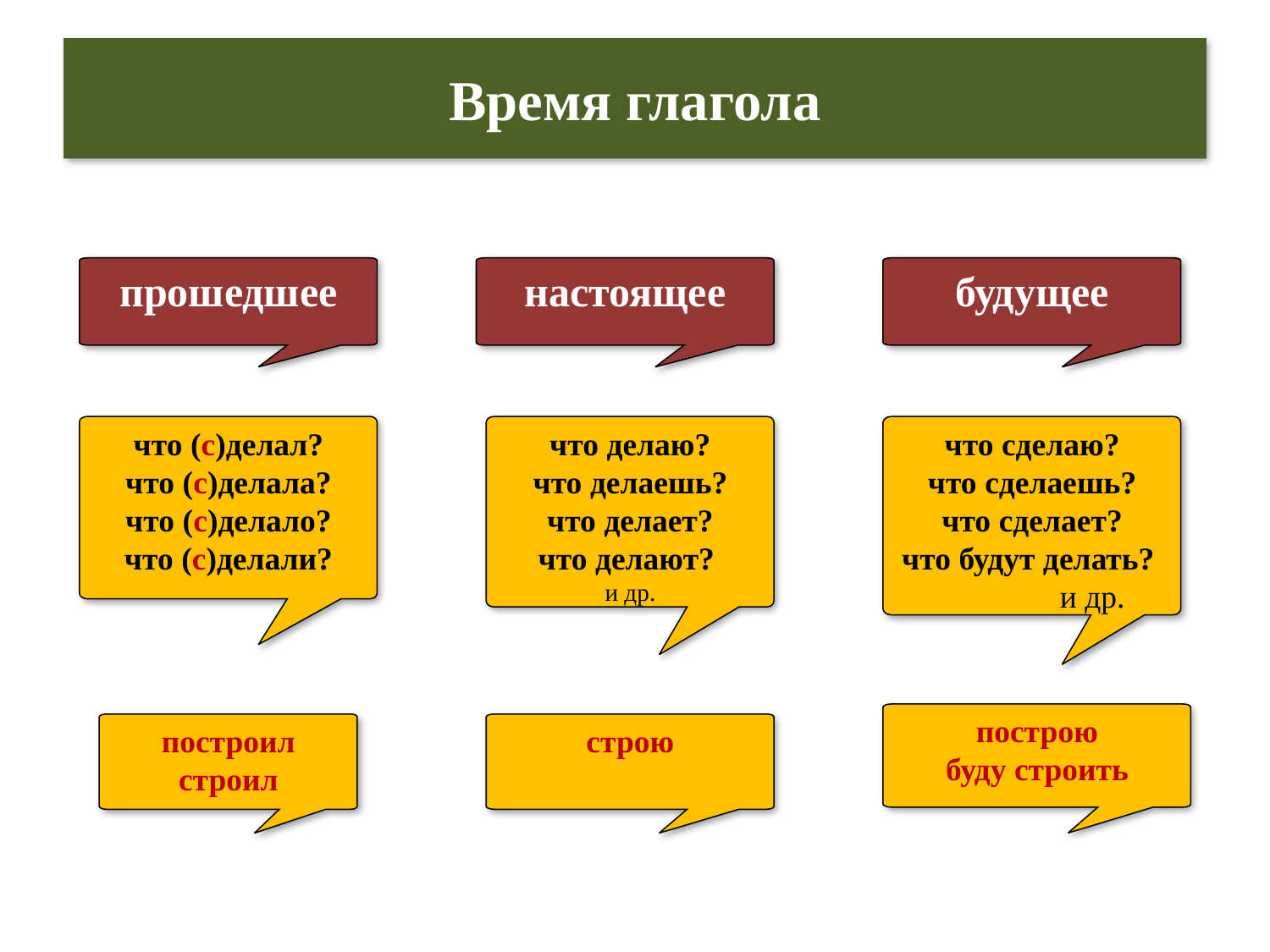

# Время глагола
прошедшее
настоящее
будущее
что (с)делал?
что (с)делала?
что (с)делало?
что (с)делали?

что делаю?
что делаешь?
что делает?
что делают?
и др.

что сделаю?
что сделаешь?
что сделает?
что будут делать?                 и др.

построю
буду строить
построил строил
строю